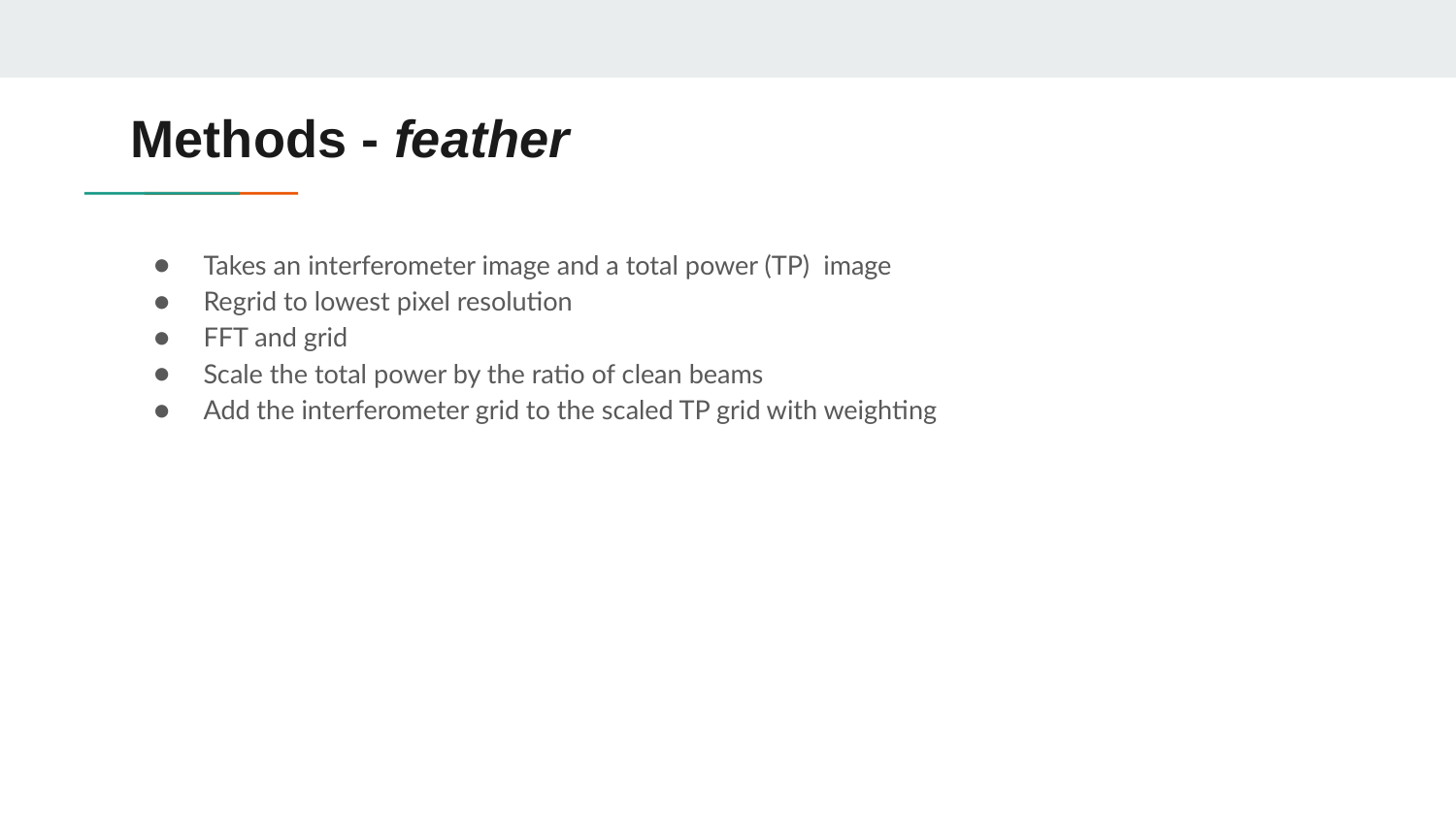

# Methods - feather
Takes an interferometer image and a total power (TP)  image
Regrid to lowest pixel resolution
FFT and grid
Scale the total power by the ratio of clean beams
Add the interferometer grid to the scaled TP grid with weighting